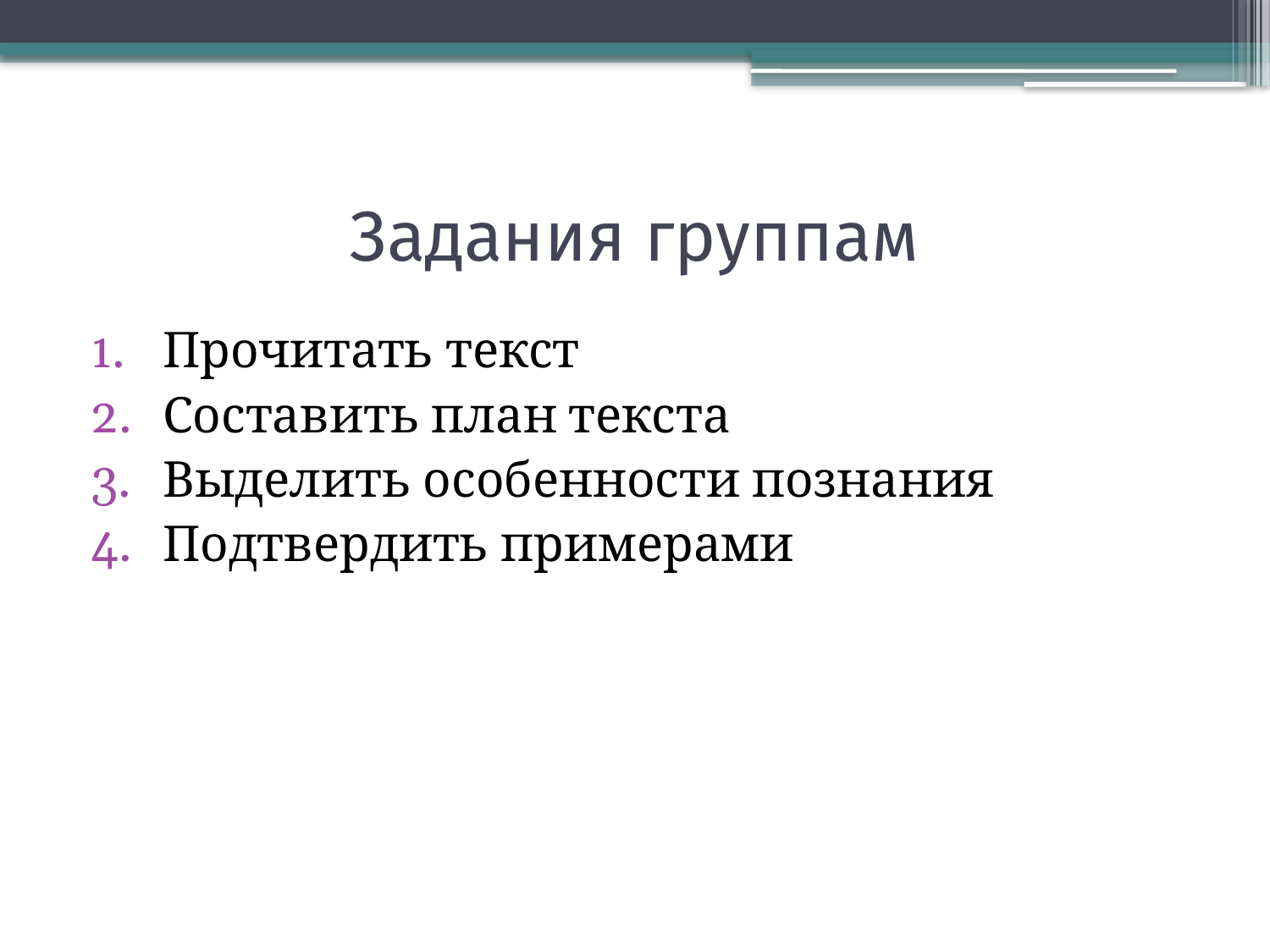

# Задания группам
Прочитать текст
Составить план текста
Выделить особенности познания
Подтвердить примерами